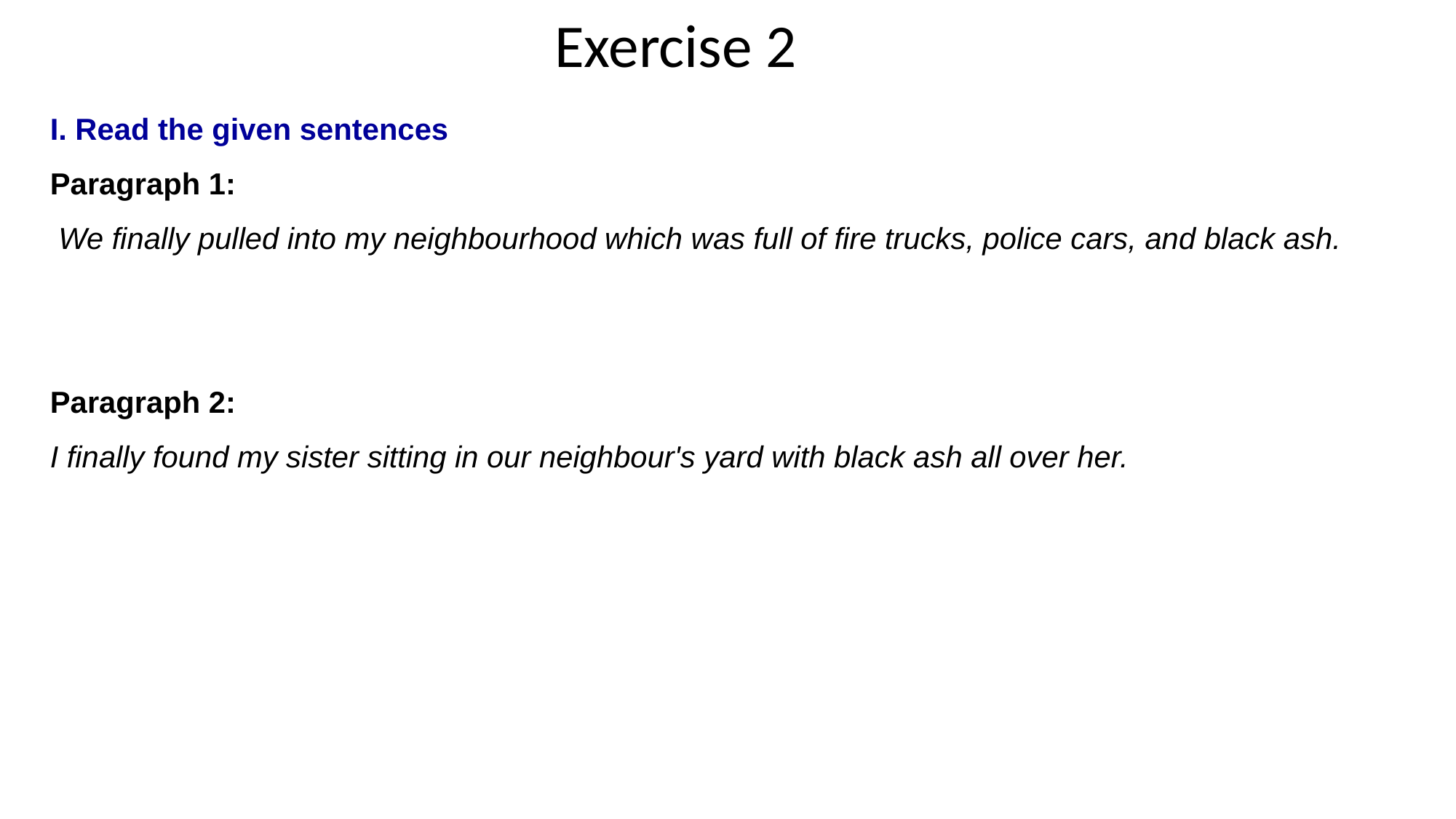

Exercise 2
I. Read the given sentences
Paragraph 1:
 We finally pulled into my neighbourhood which was full of fire trucks, police cars, and black ash.

Paragraph 2:
I finally found my sister sitting in our neighbour's yard with black ash all over her.